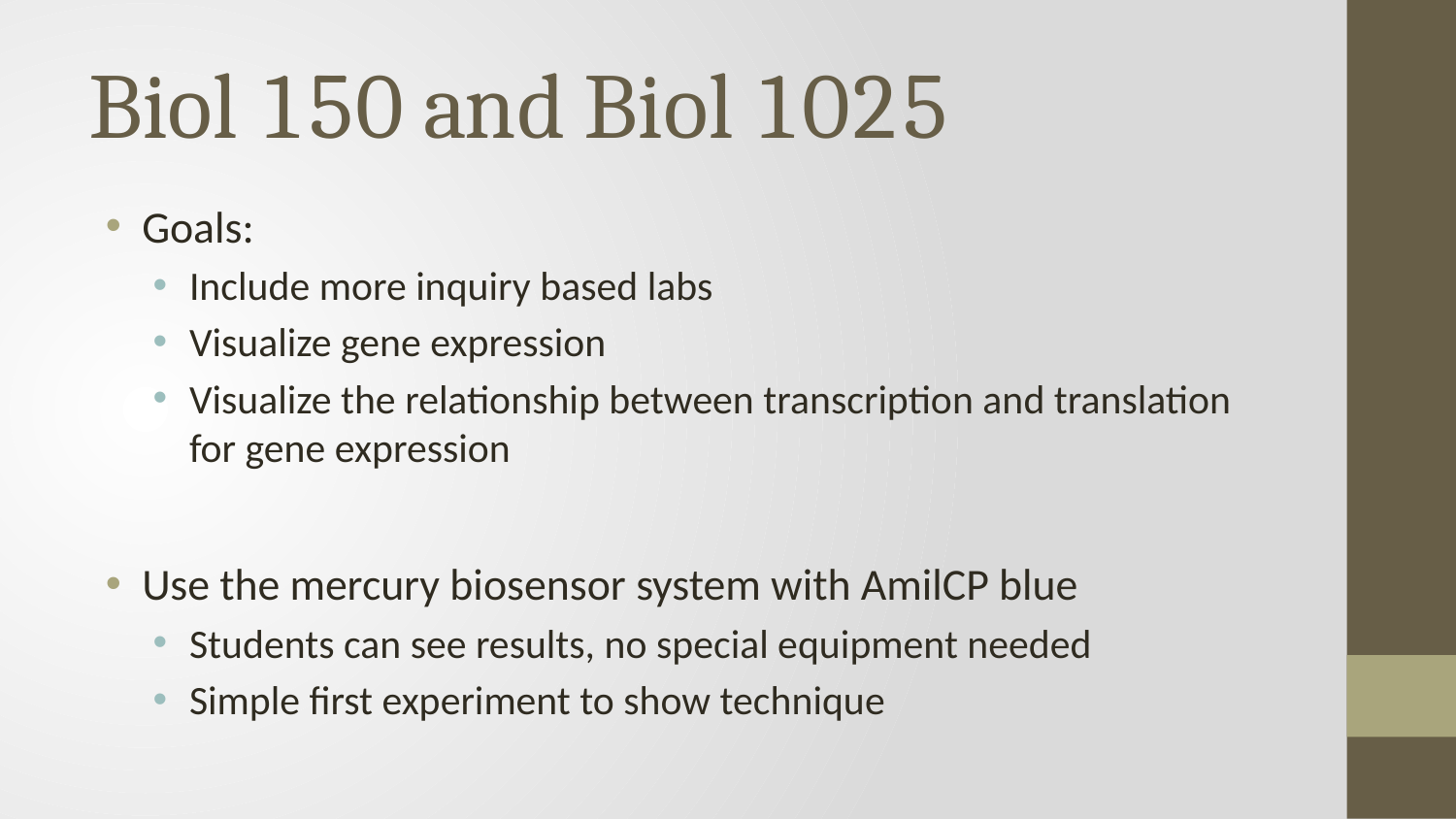

# Biol 150 and Biol 1025
Goals:
Include more inquiry based labs
Visualize gene expression
Visualize the relationship between transcription and translation for gene expression

Use the mercury biosensor system with AmilCP blue
Students can see results, no special equipment needed
Simple first experiment to show technique